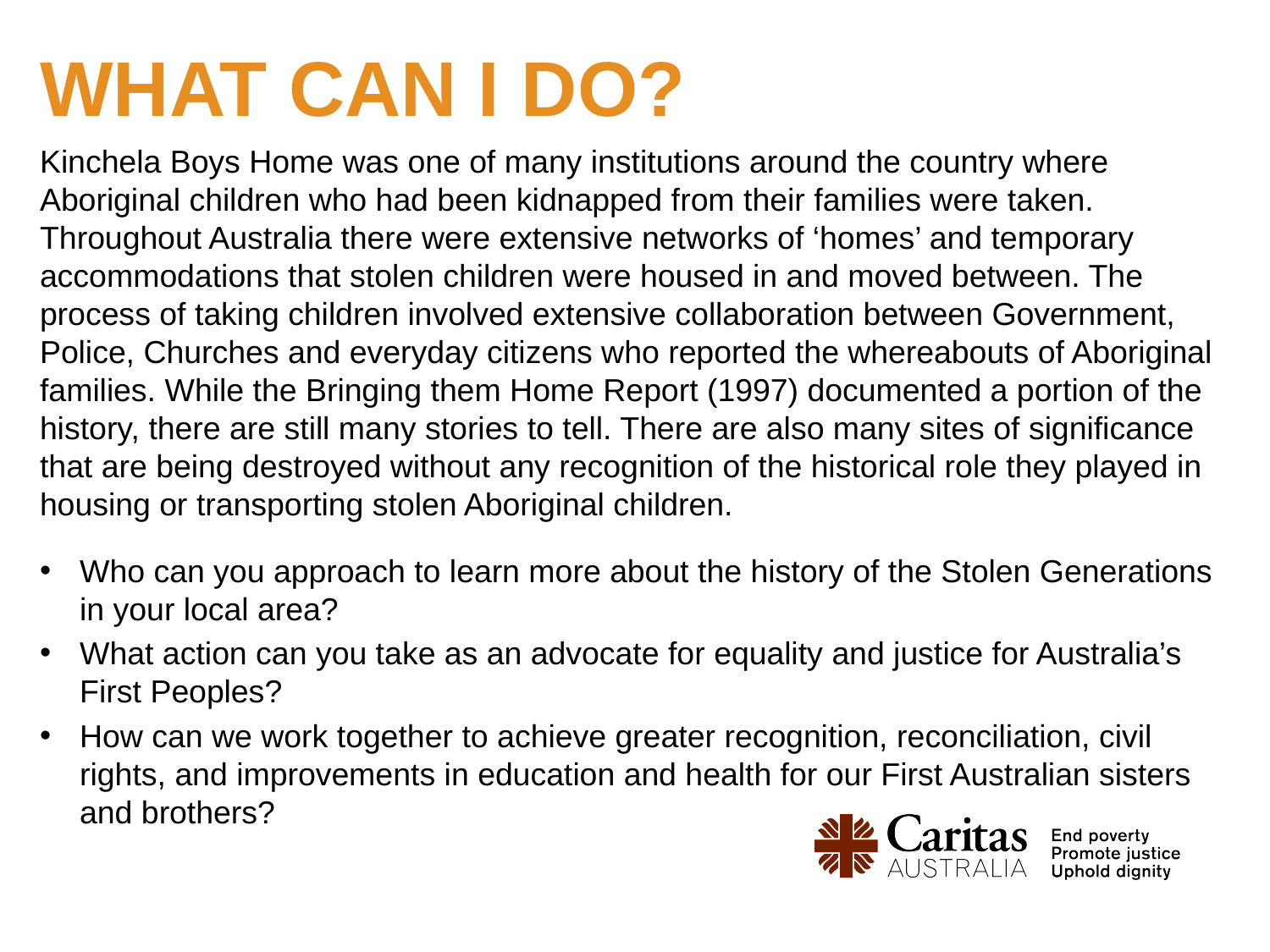

# what can I do?
Kinchela Boys Home was one of many institutions around the country where Aboriginal children who had been kidnapped from their families were taken. Throughout Australia there were extensive networks of ‘homes’ and temporary accommodations that stolen children were housed in and moved between. The process of taking children involved extensive collaboration between Government, Police, Churches and everyday citizens who reported the whereabouts of Aboriginal families. While the Bringing them Home Report (1997) documented a portion of the history, there are still many stories to tell. There are also many sites of significance that are being destroyed without any recognition of the historical role they played in housing or transporting stolen Aboriginal children.

Who can you approach to learn more about the history of the Stolen Generations in your local area?
What action can you take as an advocate for equality and justice for Australia’s First Peoples?
How can we work together to achieve greater recognition, reconciliation, civil rights, and improvements in education and health for our First Australian sisters and brothers?